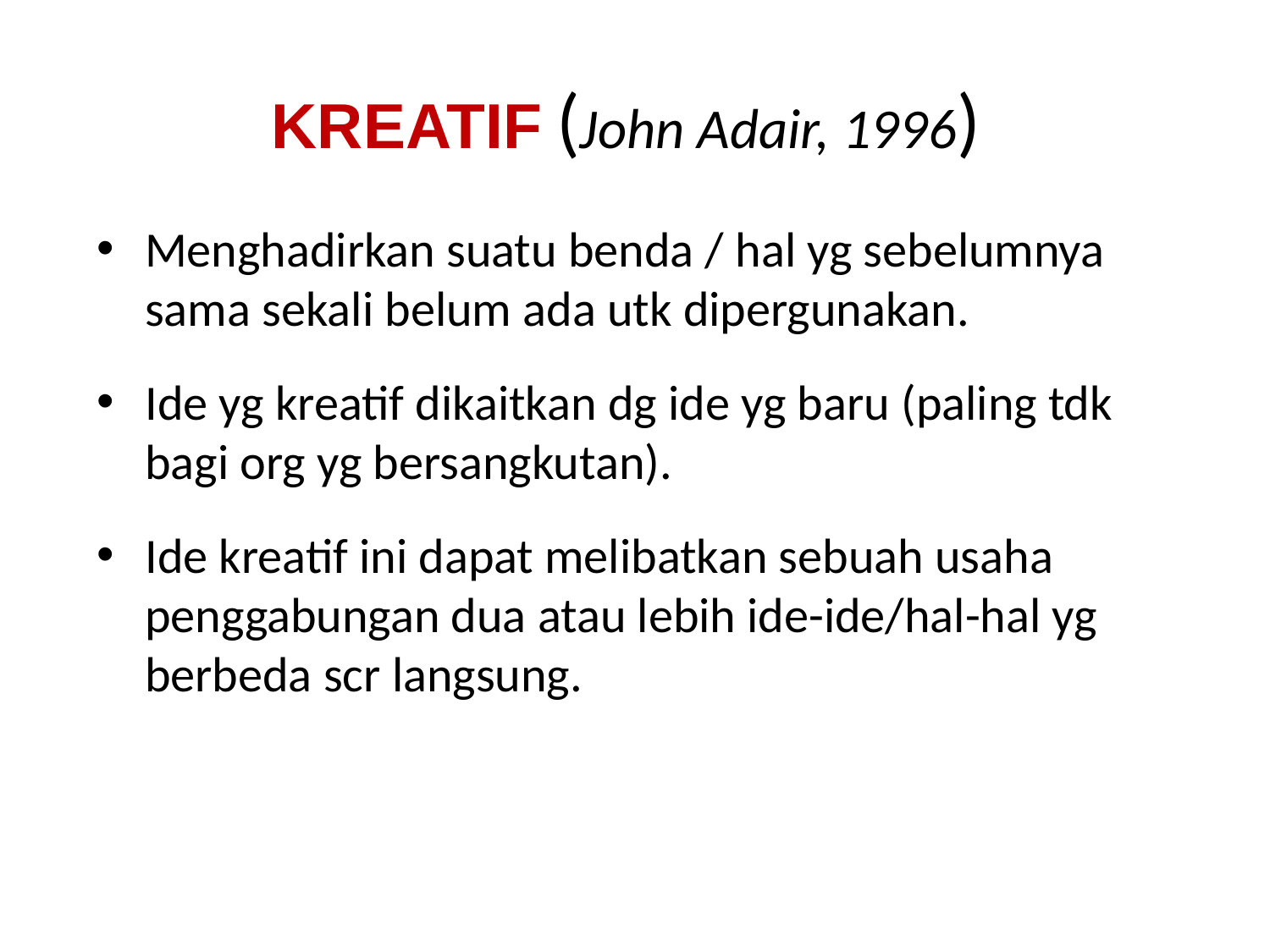

# KREATIF (John Adair, 1996)
Menghadirkan suatu benda / hal yg sebelumnya sama sekali belum ada utk dipergunakan.

Ide yg kreatif dikaitkan dg ide yg baru (paling tdk bagi org yg bersangkutan).

Ide kreatif ini dapat melibatkan sebuah usaha penggabungan dua atau lebih ide-ide/hal-hal yg berbeda scr langsung.